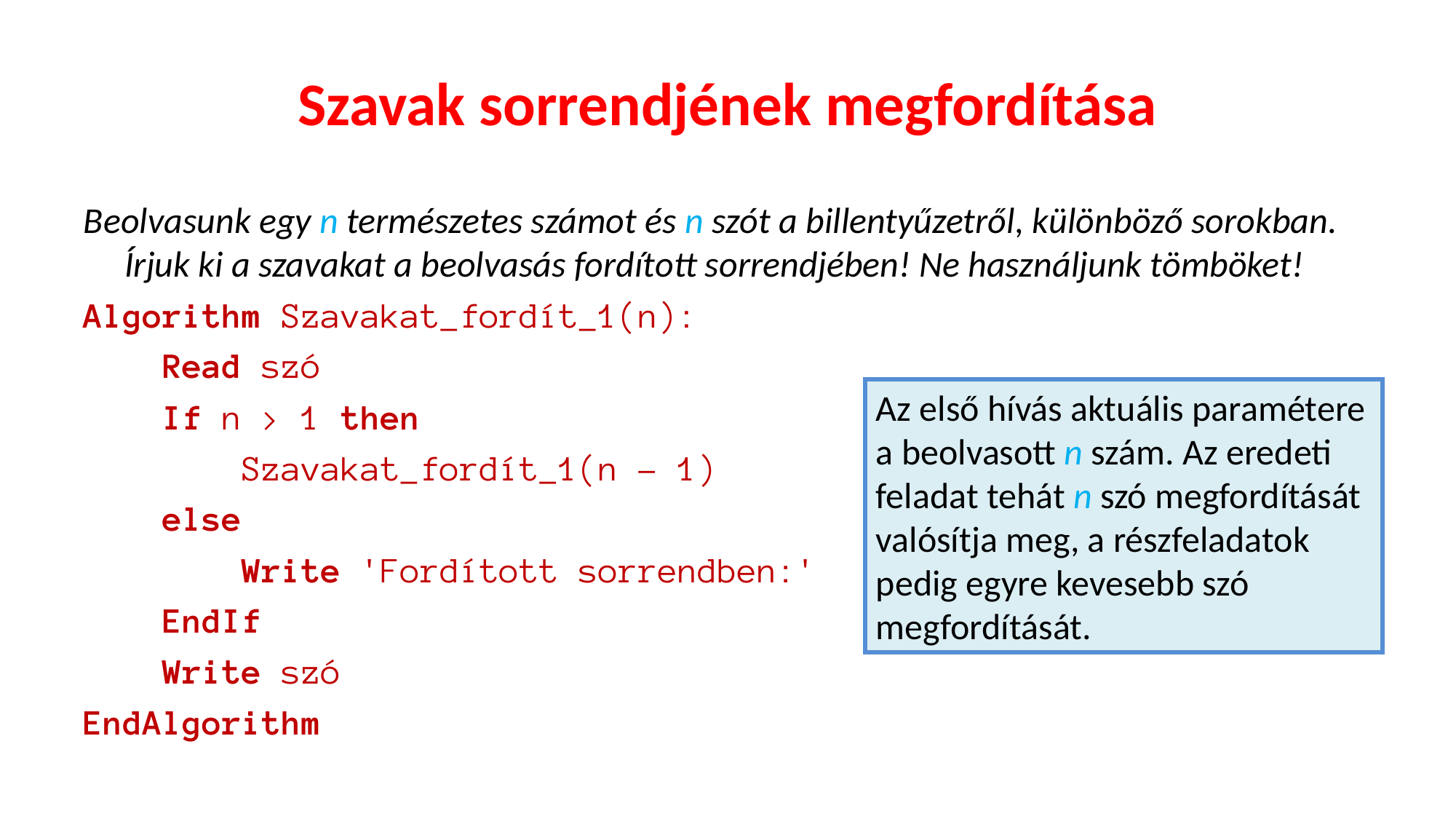

# Szavak sorrendjének megfordítása
Beolvasunk egy n természetes számot és n szót a billentyűzetről, különböző sorokban. Írjuk ki a szavakat a beolvasás fordított sorrendjében! Ne használjunk tömböket!
Algorithm Szavakat_fordít_1(n):
    Read szó
    If n > 1 then
        Szavakat_fordít_1(n - 1)
    else
        Write 'Fordított sorrendben:'
    EndIf
    Write szó
EndAlgorithm
Az első hívás aktuális paramétere a beolvasott n szám. Az eredeti feladat tehát n szó megfordítását valósítja meg, a részfeladatok pedig egyre kevesebb szó megfordítását.